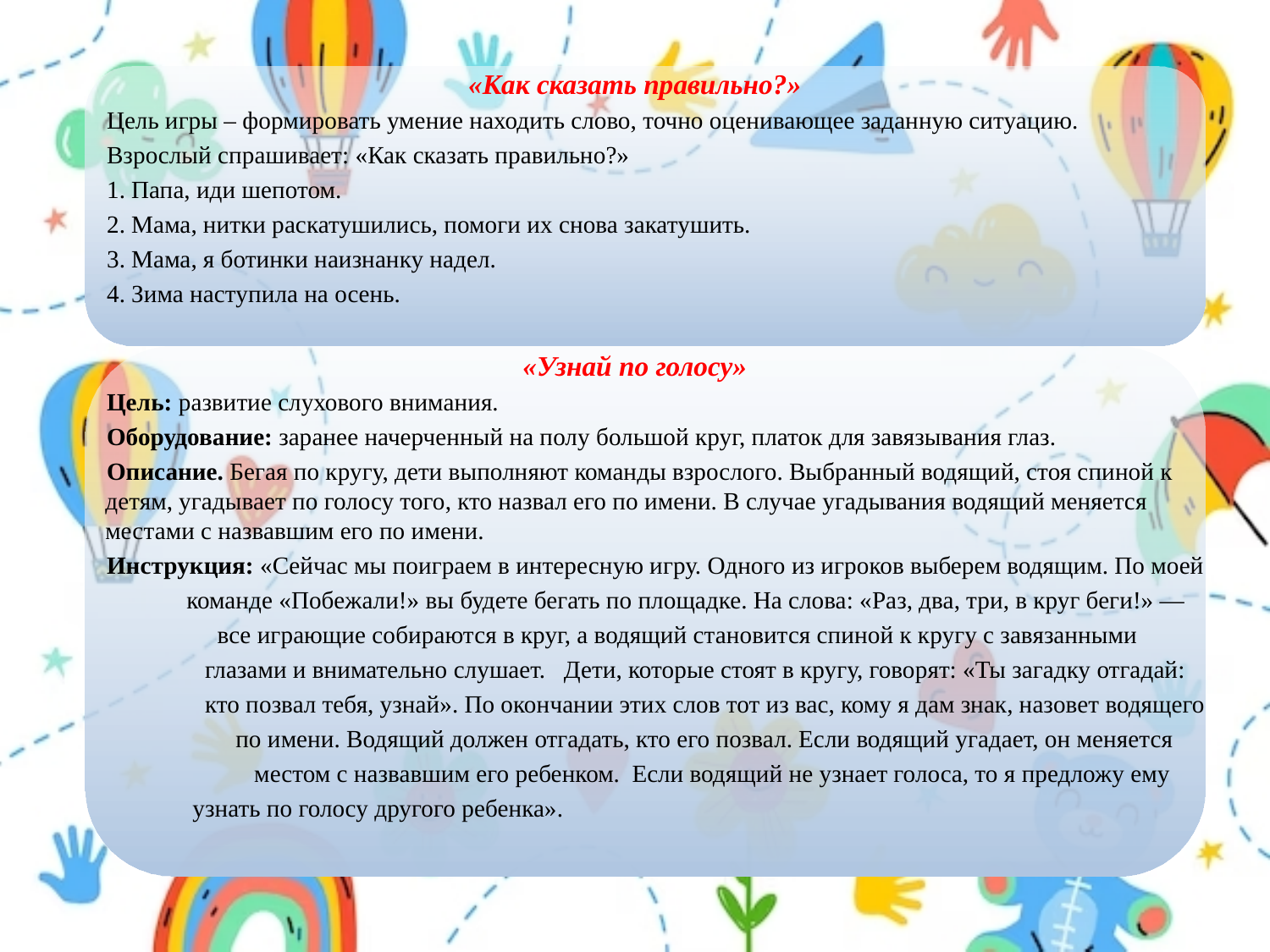

«Как сказать правильно?»
        Цель игры – формировать умение находить слово, точно оценивающее заданную ситуацию.
        Взрослый спрашивает: «Как сказать правильно?»
        1. Папа, иди шепотом.
        2. Мама, нитки раскатушились, помоги их снова закатушить.
        3. Мама, я ботинки наизнанку надел.
        4. Зима наступила на осень.

«Узнай по голосу»
        Цель: развитие слухового внимания.
        Оборудование: заранее начерченный на полу большой круг, платок для завязывания глаз.
        Описание. Бегая по кругу, дети выполняют команды взрослого. Выбранный водящий, стоя спиной к детям, угадывает по голосу того, кто назвал его по имени. В случае угадывания водящий меняется местами с назвавшим его по имени.
        Инструкция: «Сейчас мы поиграем в интересную игру. Одного из игроков выберем водящим. По моей
                     команде «Побежали!» вы будете бегать по площадке. На слова: «Раз, два, три, в круг беги!» —
                          все играющие собираются в круг, а водящий становится спиной к кругу с завязанными
                        глазами и внимательно слушает.   Дети, которые стоят в кругу, говорят: «Ты загадку отгадай:
                        кто позвал тебя, узнай». По окончании этих слов тот из вас, кому я дам знак, назовет водящего
                             по имени. Водящий должен отгадать, кто его позвал. Если водящий угадает, он меняется
                                местом с назвавшим его ребенком.  Если водящий не узнает голоса, то я предложу ему
                      узнать по голосу другого ребенка».